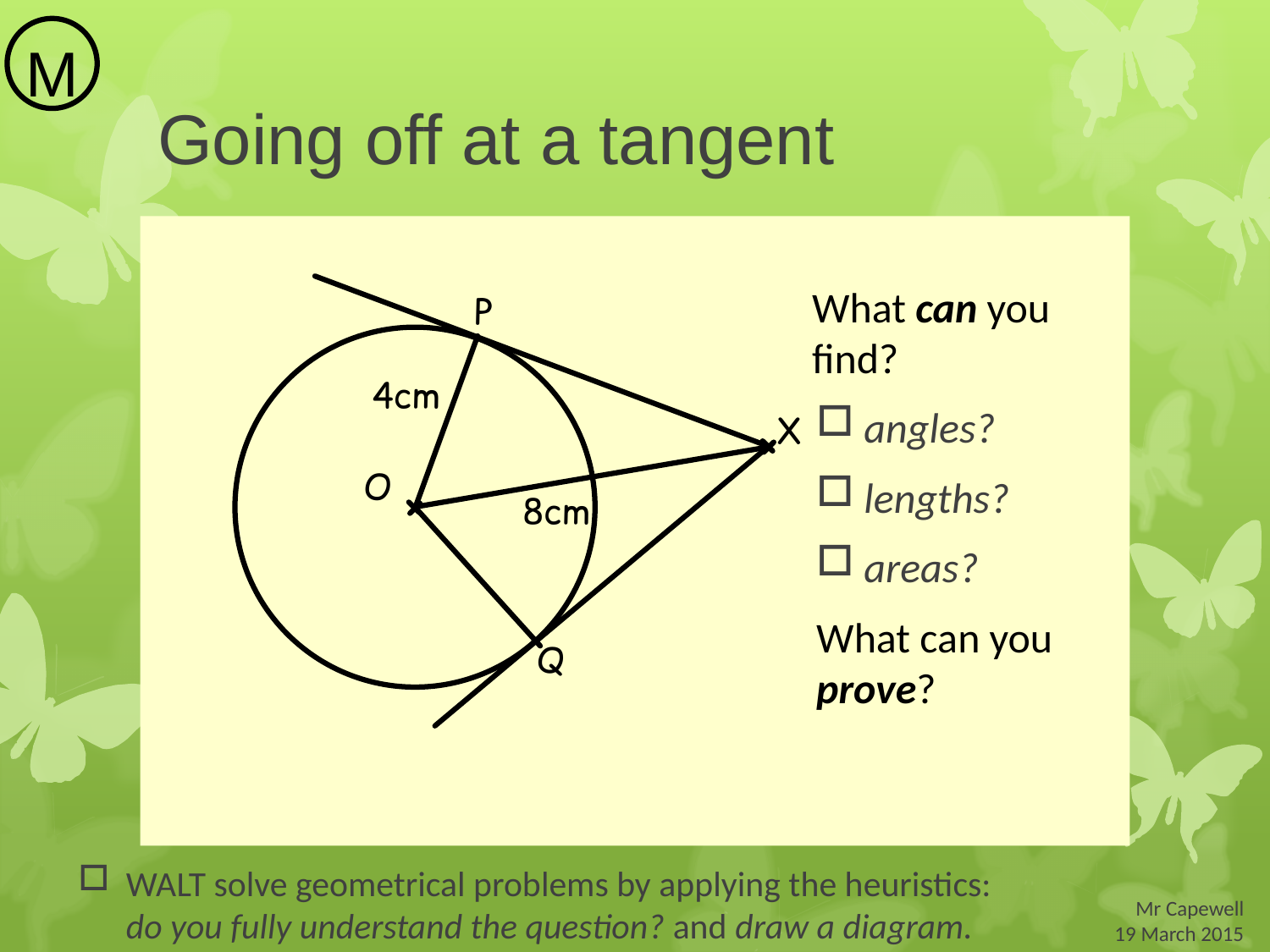

M
# Going off at a tangent
What can you find?
angles?
lengths?
areas?
What can you prove?

P
X
O
Q

8cm
4cm
WALT solve geometrical problems by applying the heuristics:
do you fully understand the question? and draw a diagram.
Mr Capewell
 19 March 2015